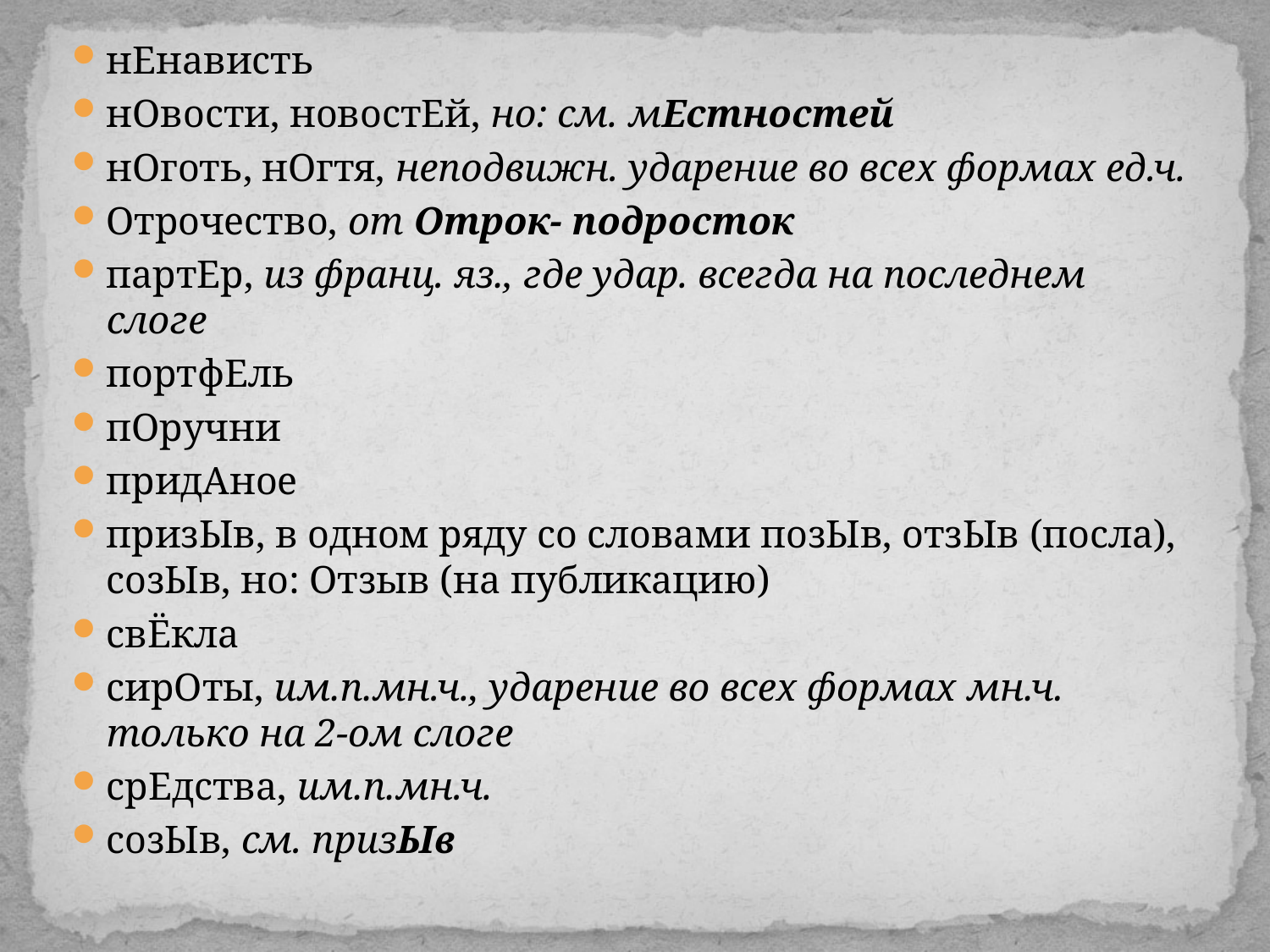

нЕнависть
нОвости, новостЕй, но: см. мЕстностей
нОготь, нОгтя, неподвижн. ударение во всех формах ед.ч.
Отрочество, от Отрок- подросток
партЕр, из франц. яз., где удар. всегда на последнем слоге
портфЕль
пОручни
придАное
призЫв, в одном ряду со словами позЫв, отзЫв (посла), созЫв, но: Отзыв (на публикацию)
свЁкла
сирОты, им.п.мн.ч., ударение во всех формах мн.ч. только на 2-ом слоге
срЕдства, им.п.мн.ч.
созЫв, см. призЫв